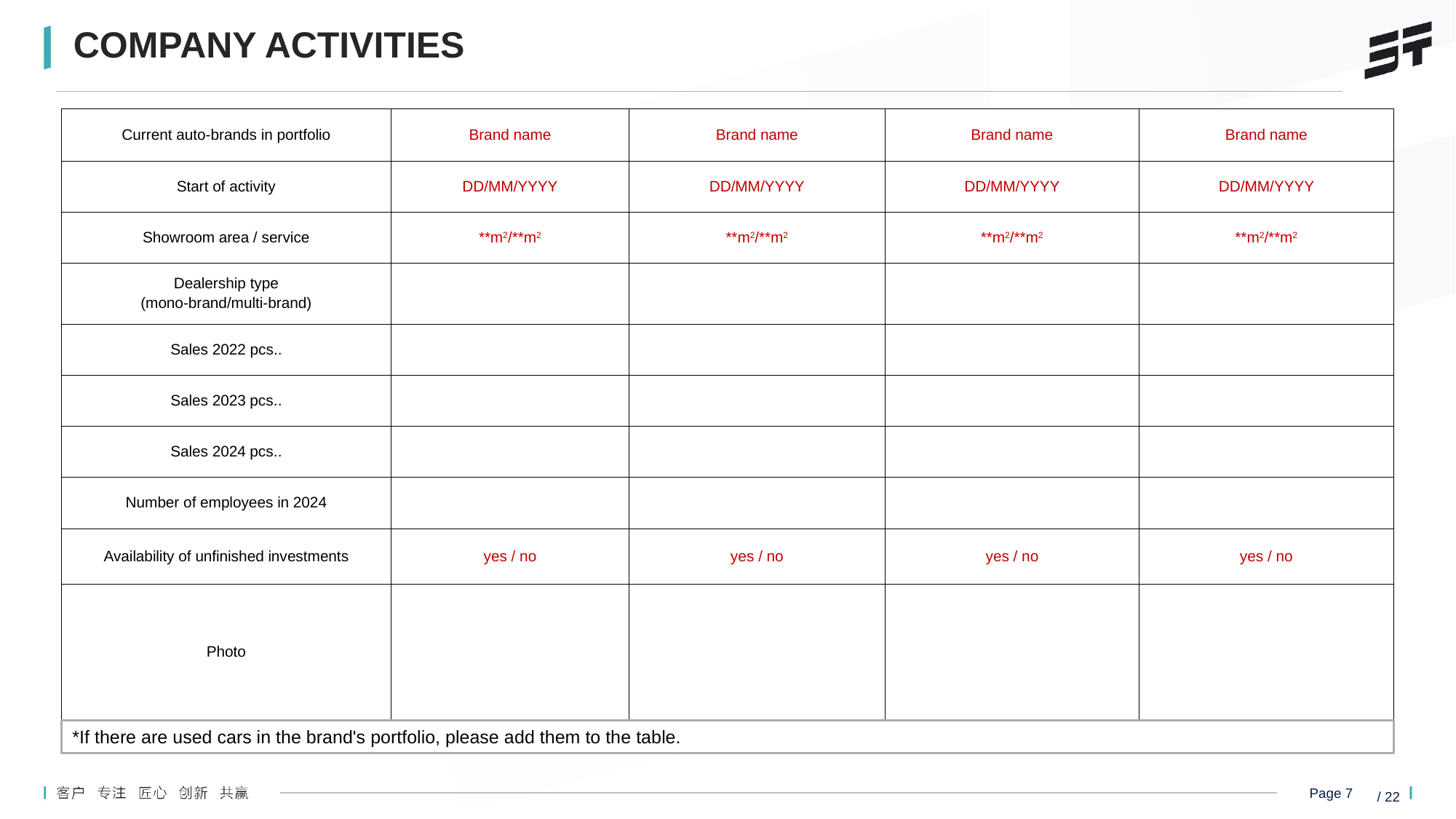

COMPANY ACTIVITIES
| Current auto-brands in portfolio | Brand name | Brand name | Brand name | Brand name |
| --- | --- | --- | --- | --- |
| Start of activity | DD/MM/YYYY | DD/MM/YYYY | DD/MM/YYYY | DD/MM/YYYY |
| Showroom area / service | \*\*m2/\*\*m2 | \*\*m2/\*\*m2 | \*\*m2/\*\*m2 | \*\*m2/\*\*m2 |
| Dealership type (mono-brand/multi-brand) |  |  |  |  |
| Sales 2022 pcs.. |  |  |  |  |
| Sales 2023 pcs.. |  |  |  |  |
| Sales 2024 pcs.. |  |  |  |  |
| Number of employees in 2024 |  |  |  |  |
| Availability of unfinished investments | yes / no | yes / no | yes / no | yes / no |
| Photo |  |  |  |  |
*If there are used cars in the brand's portfolio, please add them to the table.